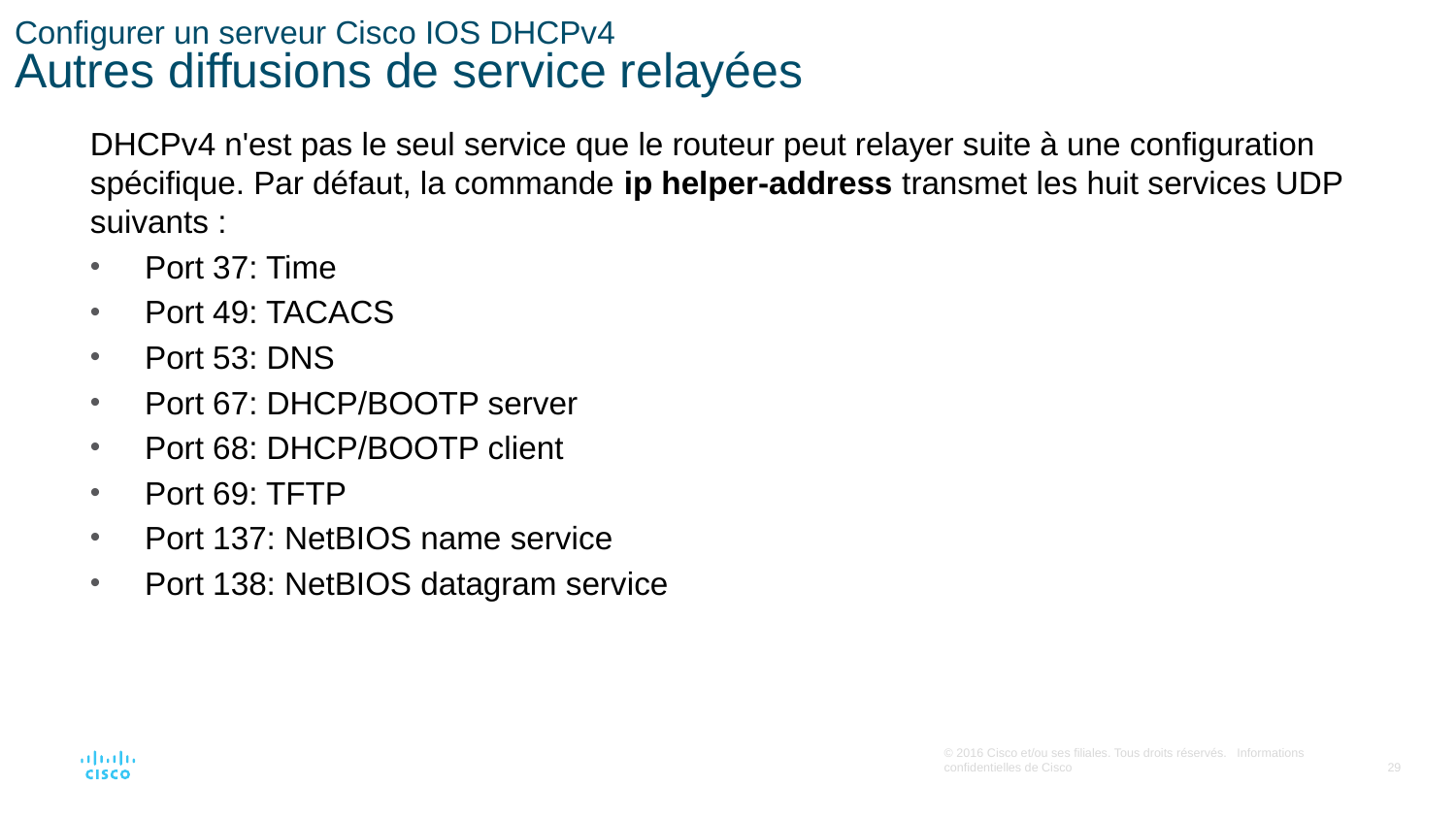

# Configurer un serveur Cisco IOS DHCPv4 Autres diffusions de service relayées
DHCPv4 n'est pas le seul service que le routeur peut relayer suite à une configuration spécifique. Par défaut, la commande ip helper-address transmet les huit services UDP suivants :
Port 37: Time
Port 49: TACACS
Port 53: DNS
Port 67: DHCP/BOOTP server
Port 68: DHCP/BOOTP client
Port 69: TFTP
Port 137: NetBIOS name service
Port 138: NetBIOS datagram service